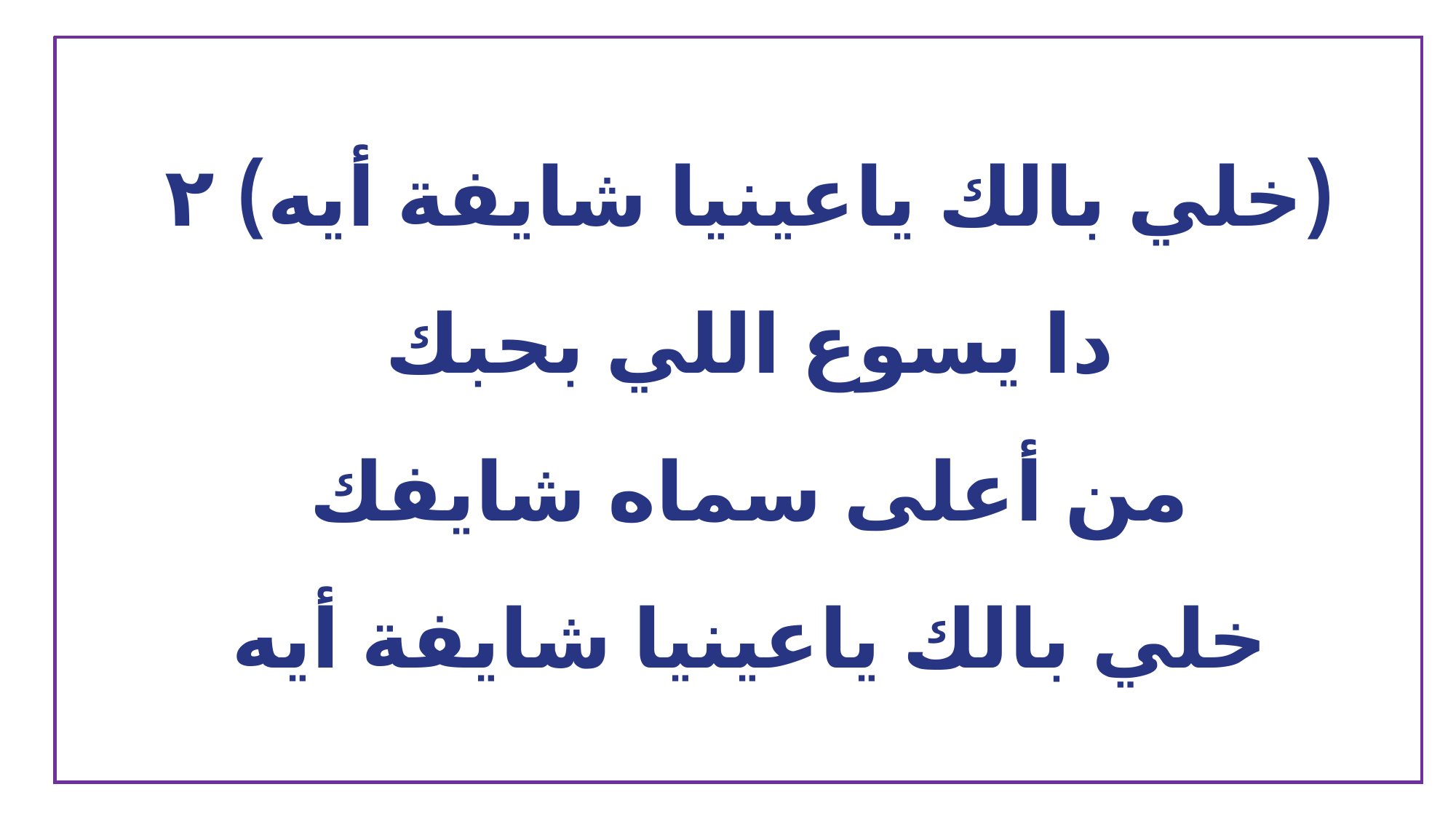

(خلي بالك ياعينيا شايفة أيه) ٢
دا يسوع اللي بحبك
من أعلى سماه شايفك
خلي بالك ياعينيا شايفة أيه